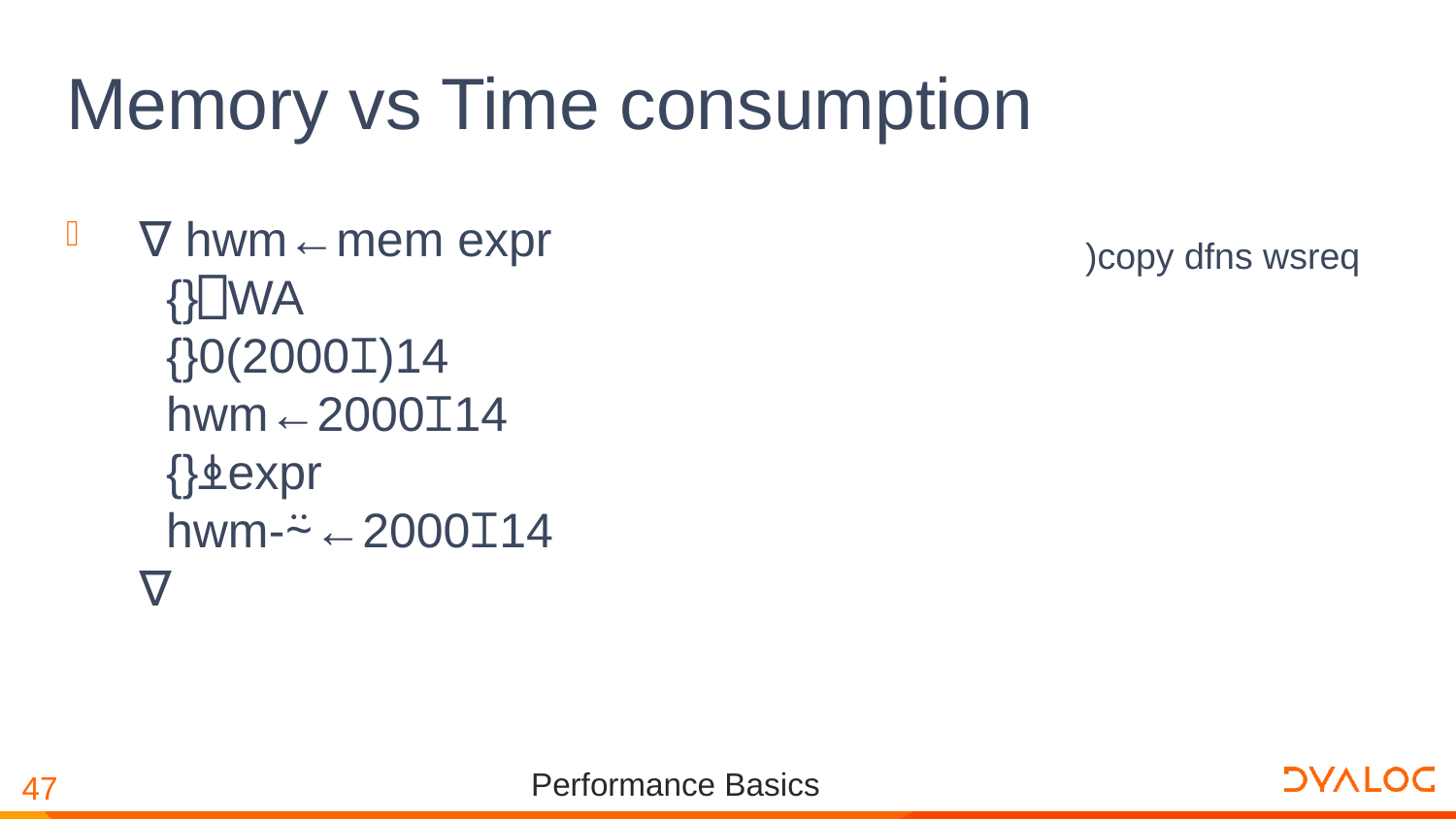

# Memory vs Time consumption
∇ hwm←mem expr
  {}⎕WA
  {}0(2000⌶)14
  hwm←2000⌶14
  {}⍎expr
  hwm-⍨←2000⌶14
∇
)copy dfns wsreq